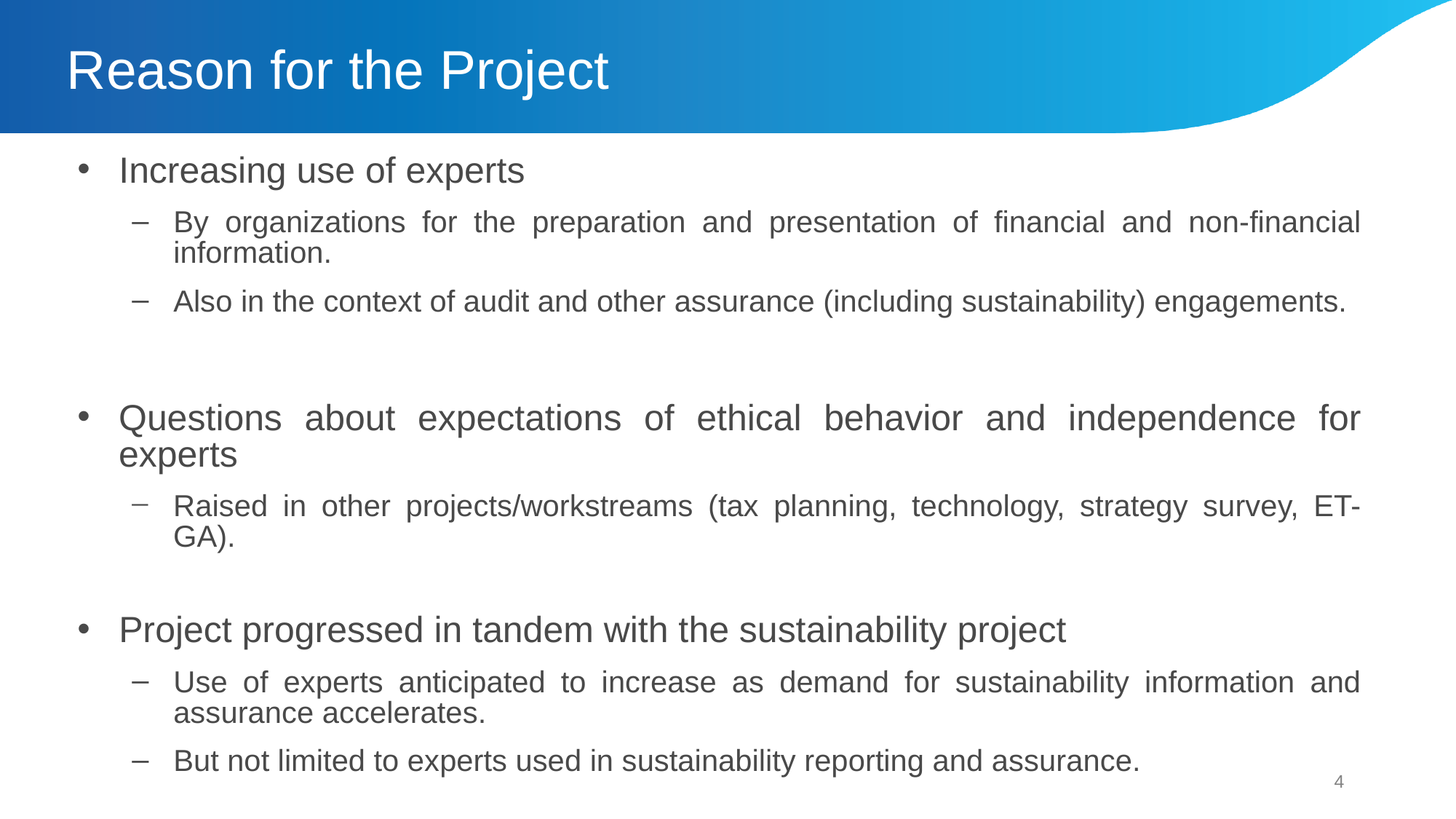

# Reason for the Project
Increasing use of experts
By organizations for the preparation and presentation of financial and non-financial information.
Also in the context of audit and other assurance (including sustainability) engagements.

Questions about expectations of ethical behavior and independence for experts
Raised in other projects/workstreams (tax planning, technology, strategy survey, ET-GA).

Project progressed in tandem with the sustainability project
Use of experts anticipated to increase as demand for sustainability information and assurance accelerates.
But not limited to experts used in sustainability reporting and assurance.

4